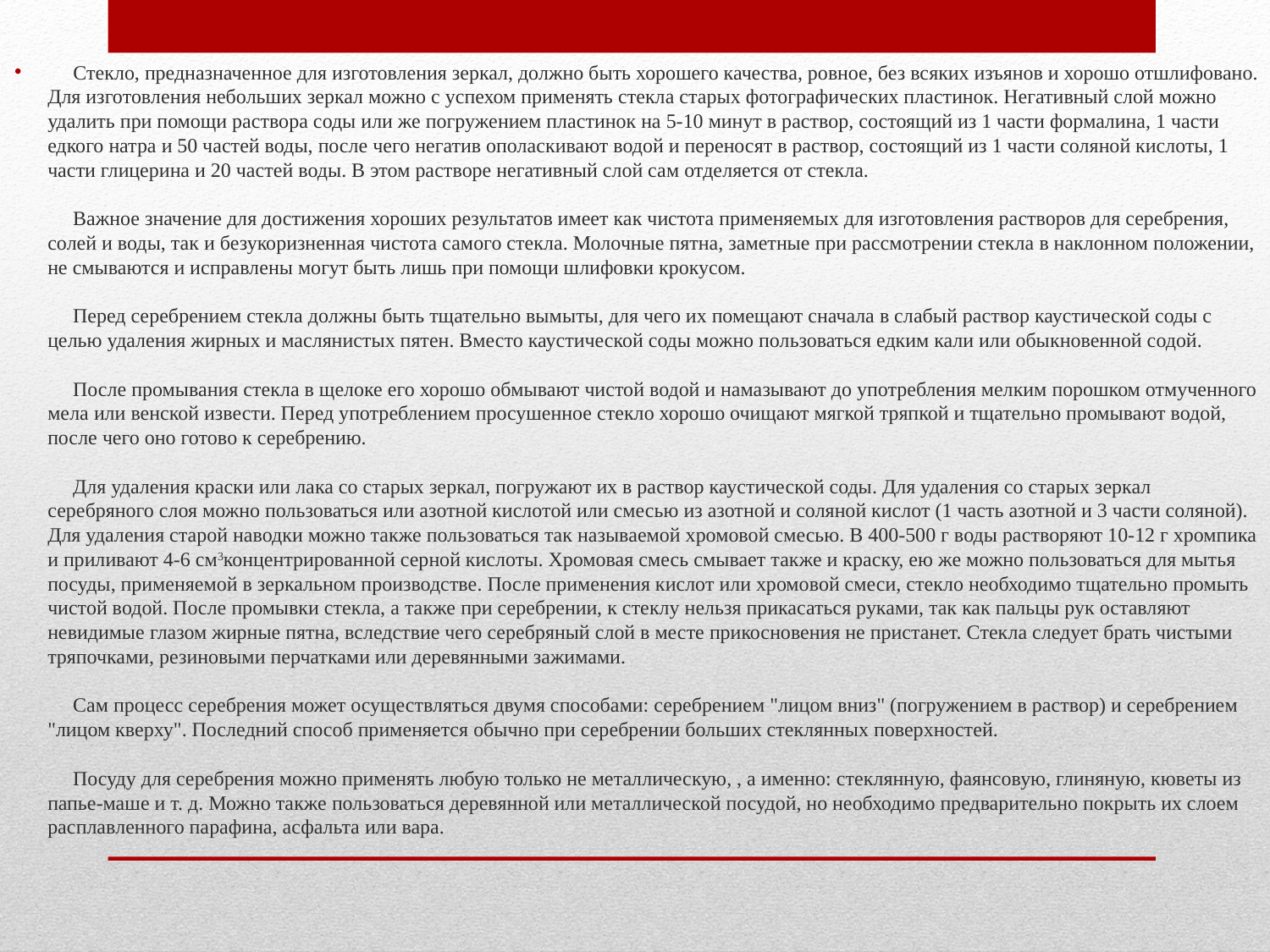

Стекло, предназначенное для изготовления зеркал, должно быть хорошего качества, ровное, без всяких изъянов и хорошо отшлифовано. Для изготовления небольших зеркал можно с успехом применять стекла старых фотографических пластинок. Негативный слой можно удалить при помощи раствора соды или же погружением пластинок на 5-10 минут в раствор, состоящий из 1 части формалина, 1 части едкого натра и 50 частей воды, после чего негатив ополаскивают водой и переносят в раствор, состоящий из 1 части соляной кислоты, 1 части глицерина и 20 частей воды. В этом растворе негативный слой сам отделяется от стекла. 
     Важное значение для достижения хороших результатов имеет как чистота применяемых для изготовления растворов для серебрения, солей и воды, так и безукоризненная чистота самого стекла. Молочные пятна, заметные при рассмотрении стекла в наклонном положении, не смываются и исправлены могут быть лишь при помощи шлифовки крокусом. 
     Перед серебрением стекла должны быть тщательно вымыты, для чего их помещают сначала в слабый раствор каустической соды с целью удаления жирных и маслянистых пятен. Вместо каустической соды можно пользоваться едким кали или обыкновенной содой. 
     После промывания стекла в щелоке его хорошо обмывают чистой водой и намазывают до употребления мелким порошком отмученного мела или венской извести. Перед употреблением просушенное стекло хорошо очищают мягкой тряпкой и тщательно промывают водой, после чего оно готово к серебрению. 
     Для удаления краски или лака со старых зеркал, погружают их в раствор каустической соды. Для удаления со старых зеркал серебряного слоя можно пользоваться или азотной кислотой или смесью из азотной и соляной кислот (1 часть азотной и 3 части соляной). Для удаления старой наводки можно также пользоваться так называемой хромовой смесью. В 400-500 г воды растворяют 10-12 г хромпика и приливают 4-6 см3концентрированной серной кислоты. Хромовая смесь смывает также и краску, ею же можно пользоваться для мытья посуды, применяемой в зеркальном производстве. После применения кислот или хромовой смеси, стекло необходимо тщательно промыть чистой водой. После промывки стекла, а также при серебрении, к стеклу нельзя прикасаться руками, так как пальцы рук оставляют невидимые глазом жирные пятна, вследствие чего серебряный слой в месте прикосновения не пристанет. Стекла следует брать чистыми тряпочками, резиновыми перчатками или деревянными зажимами. 
     Сам процесс серебрения может осуществляться двумя способами: серебрением "лицом вниз" (погружением в раствор) и серебрением "лицом кверху". Последний способ применяется обычно при серебрении больших стеклянных поверхностей. 
     Посуду для серебрения можно применять любую только не металлическую, , а именно: стеклянную, фаянсовую, глиняную, кюветы из папье-маше и т. д. Можно также пользоваться деревянной или металлической посудой, но необходимо предварительно покрыть их слоем расплавленного парафина, асфальта или вара.